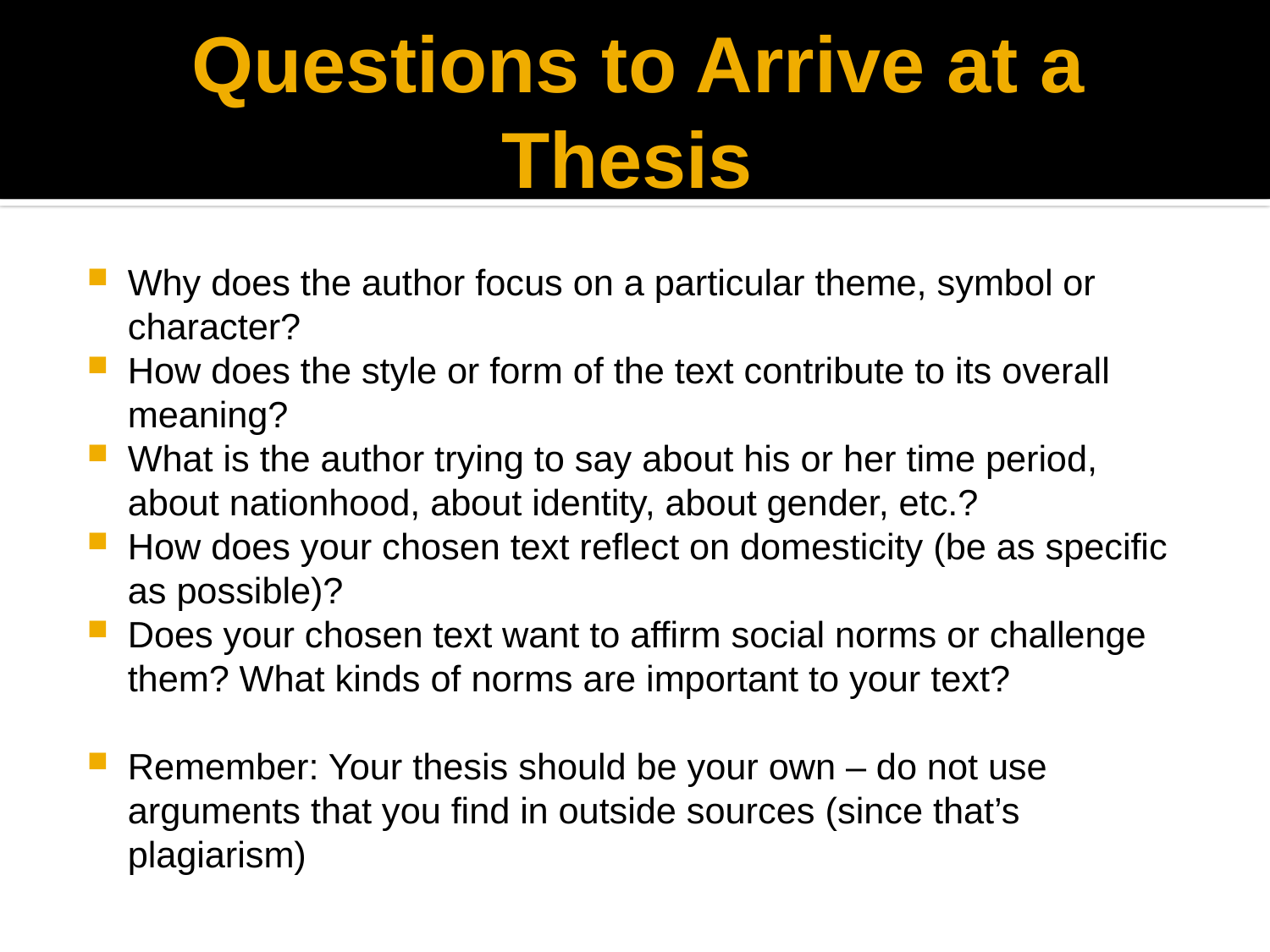

# Questions to Arrive at a Thesis
Why does the author focus on a particular theme, symbol or character?
How does the style or form of the text contribute to its overall meaning?
What is the author trying to say about his or her time period, about nationhood, about identity, about gender, etc.?
How does your chosen text reflect on domesticity (be as specific as possible)?
Does your chosen text want to affirm social norms or challenge them? What kinds of norms are important to your text?

Remember: Your thesis should be your own – do not use arguments that you find in outside sources (since that’s plagiarism)